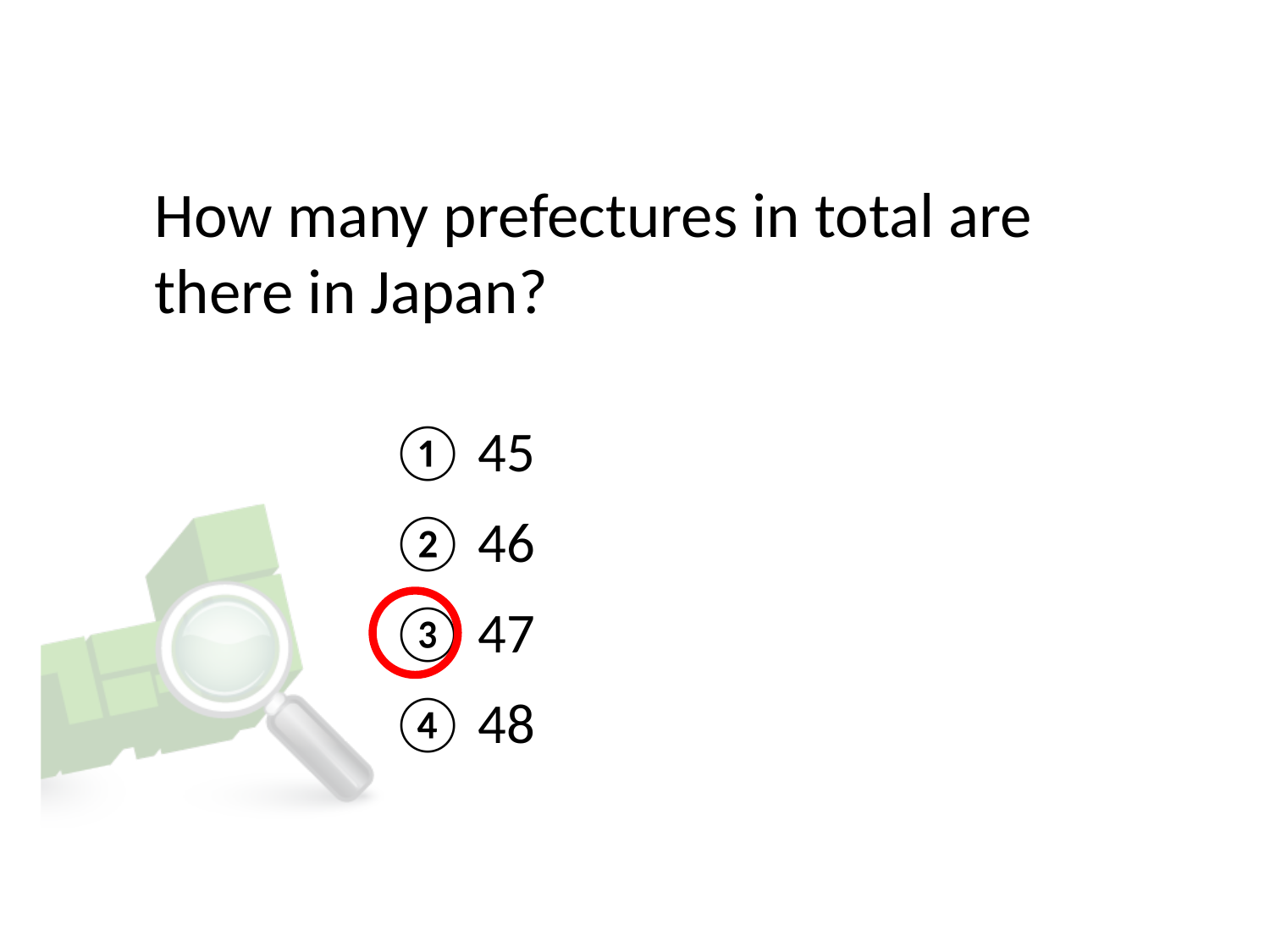

# How many prefectures in total are there in Japan?
① 45
② 46
③ 47
④ 48